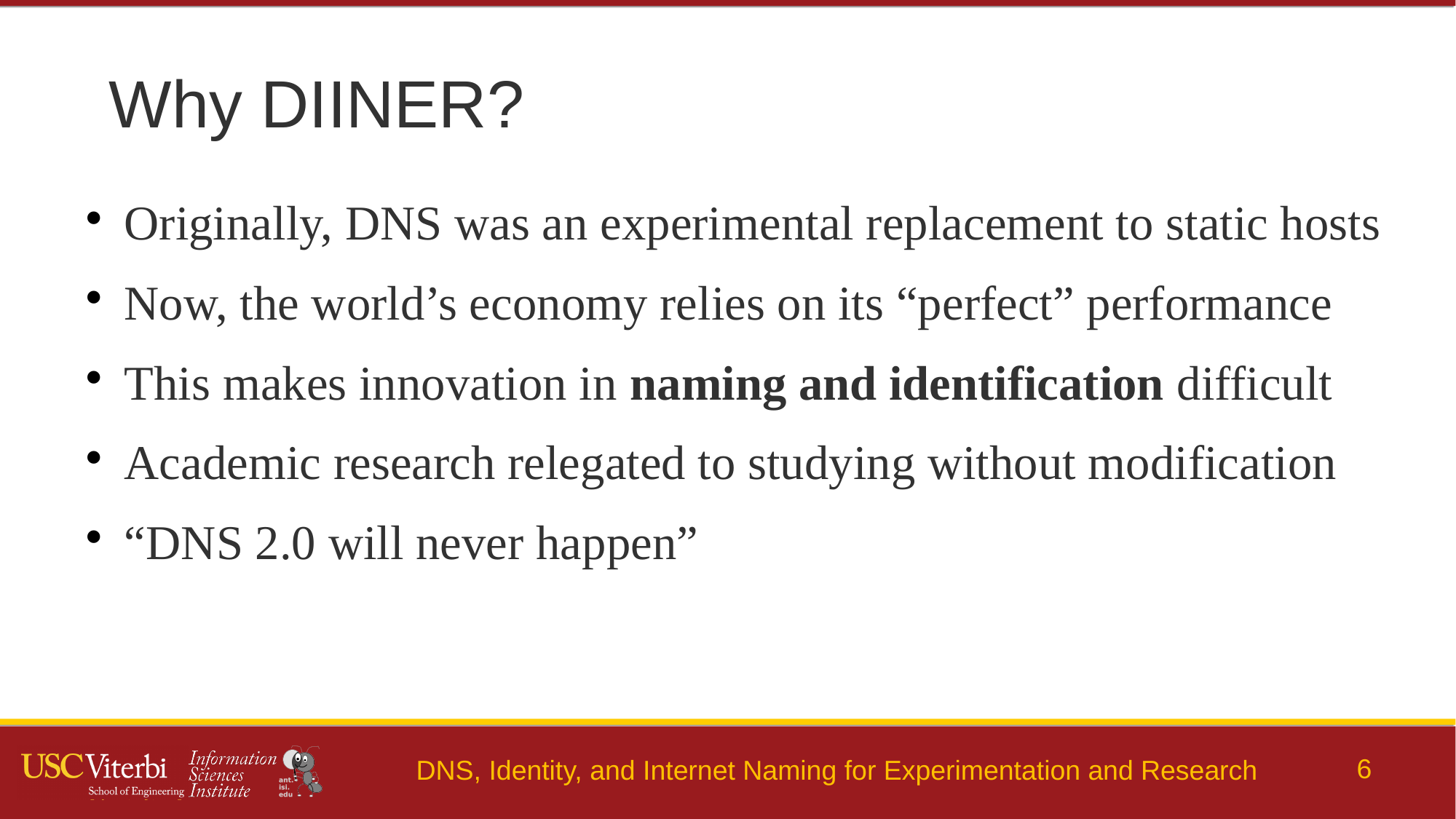

Why DIINER?
Originally, DNS was an experimental replacement to static hosts
Now, the world’s economy relies on its “perfect” performance
This makes innovation in naming and identification difficult
Academic research relegated to studying without modification
“DNS 2.0 will never happen”